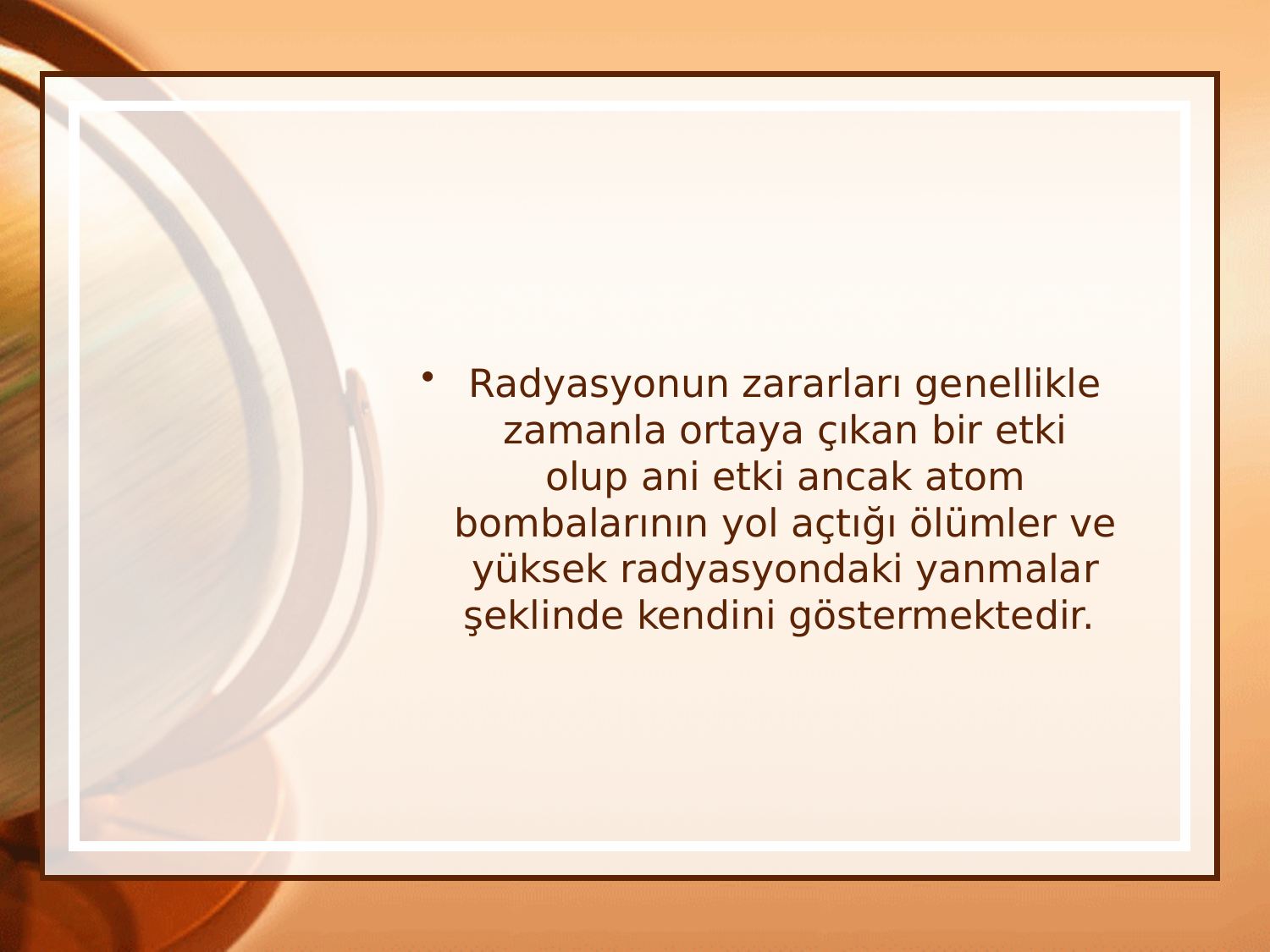

#

Radyasyonun zararları genellikle zamanla ortaya çıkan bir etki olup ani etki ancak atom bombalarının yol açtığı ölümler ve yüksek radyasyondaki yanmalar şeklinde kendini göstermektedir.